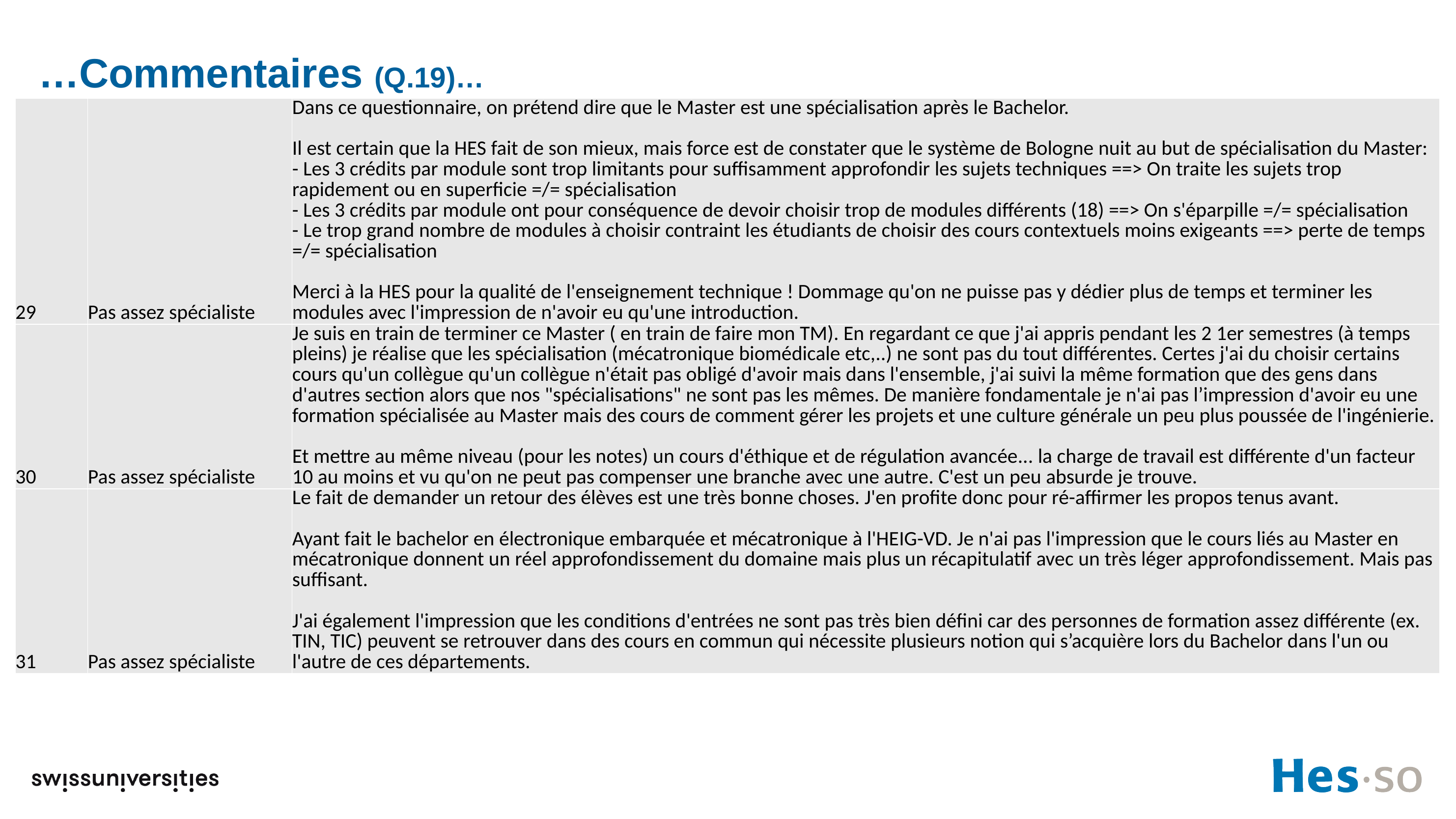

# …Commentaires (Q.19)…
| 29 | Pas assez spécialiste | Dans ce questionnaire, on prétend dire que le Master est une spécialisation après le Bachelor. Il est certain que la HES fait de son mieux, mais force est de constater que le système de Bologne nuit au but de spécialisation du Master: - Les 3 crédits par module sont trop limitants pour suffisamment approfondir les sujets techniques ==> On traite les sujets trop rapidement ou en superficie =/= spécialisation - Les 3 crédits par module ont pour conséquence de devoir choisir trop de modules différents (18) ==> On s'éparpille =/= spécialisation - Le trop grand nombre de modules à choisir contraint les étudiants de choisir des cours contextuels moins exigeants ==> perte de temps =/= spécialisation Merci à la HES pour la qualité de l'enseignement technique ! Dommage qu'on ne puisse pas y dédier plus de temps et terminer les modules avec l'impression de n'avoir eu qu'une introduction. |
| --- | --- | --- |
| 30 | Pas assez spécialiste | Je suis en train de terminer ce Master ( en train de faire mon TM). En regardant ce que j'ai appris pendant les 2 1er semestres (à temps pleins) je réalise que les spécialisation (mécatronique biomédicale etc,..) ne sont pas du tout différentes. Certes j'ai du choisir certains cours qu'un collègue qu'un collègue n'était pas obligé d'avoir mais dans l'ensemble, j'ai suivi la même formation que des gens dans d'autres section alors que nos "spécialisations" ne sont pas les mêmes. De manière fondamentale je n'ai pas l’impression d'avoir eu une formation spécialisée au Master mais des cours de comment gérer les projets et une culture générale un peu plus poussée de l'ingénierie. Et mettre au même niveau (pour les notes) un cours d'éthique et de régulation avancée... la charge de travail est différente d'un facteur 10 au moins et vu qu'on ne peut pas compenser une branche avec une autre. C'est un peu absurde je trouve. |
| 31 | Pas assez spécialiste | Le fait de demander un retour des élèves est une très bonne choses. J'en profite donc pour ré-affirmer les propos tenus avant. Ayant fait le bachelor en électronique embarquée et mécatronique à l'HEIG-VD. Je n'ai pas l'impression que le cours liés au Master en mécatronique donnent un réel approfondissement du domaine mais plus un récapitulatif avec un très léger approfondissement. Mais pas suffisant. J'ai également l'impression que les conditions d'entrées ne sont pas très bien défini car des personnes de formation assez différente (ex. TIN, TIC) peuvent se retrouver dans des cours en commun qui nécessite plusieurs notion qui s’acquière lors du Bachelor dans l'un ou l'autre de ces départements. |